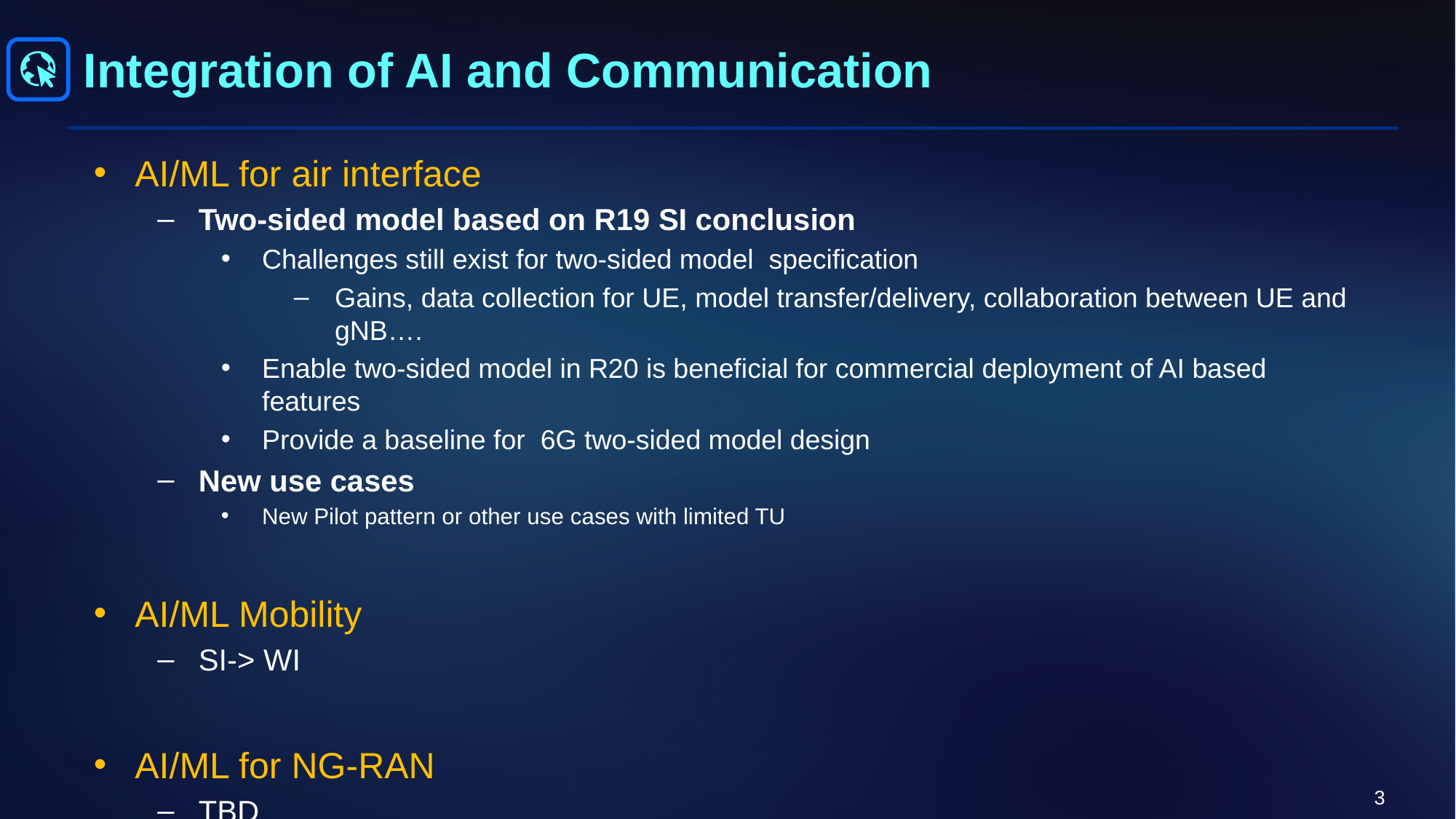

# Integration of AI and Communication
AI/ML for air interface
Two-sided model based on R19 SI conclusion
Challenges still exist for two-sided model  specification
Gains, data collection for UE, model transfer/delivery, collaboration between UE and gNB….
Enable two-sided model in R20 is beneficial for commercial deployment of AI based features
Provide a baseline for  6G two-sided model design
New use cases
New Pilot pattern or other use cases with limited TU

AI/ML Mobility
SI-> WI

AI/ML for NG-RAN
TBD